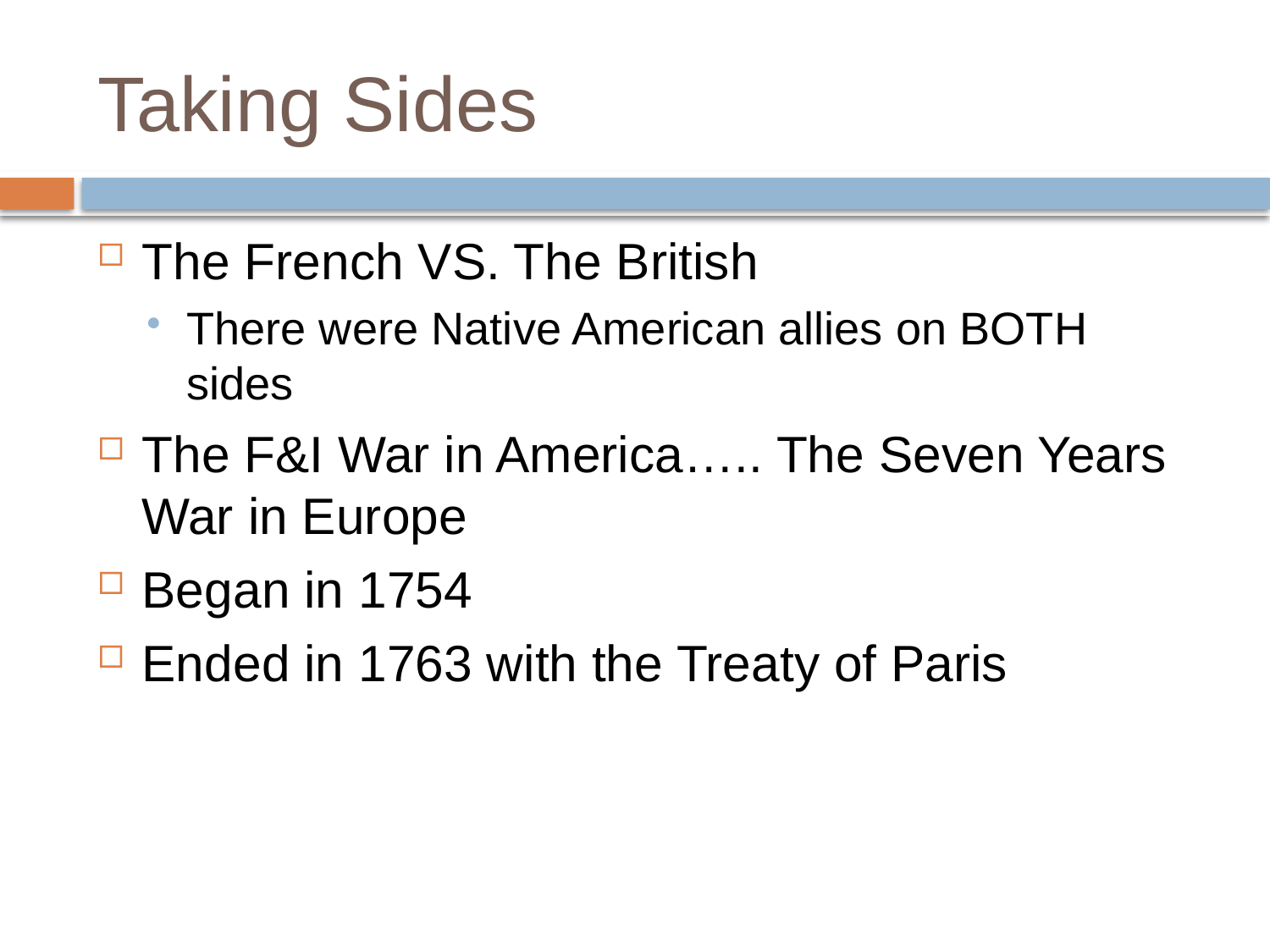

# Taking Sides
The French VS. The British
There were Native American allies on BOTH sides
The F&I War in America….. The Seven Years War in Europe
Began in 1754
Ended in 1763 with the Treaty of Paris